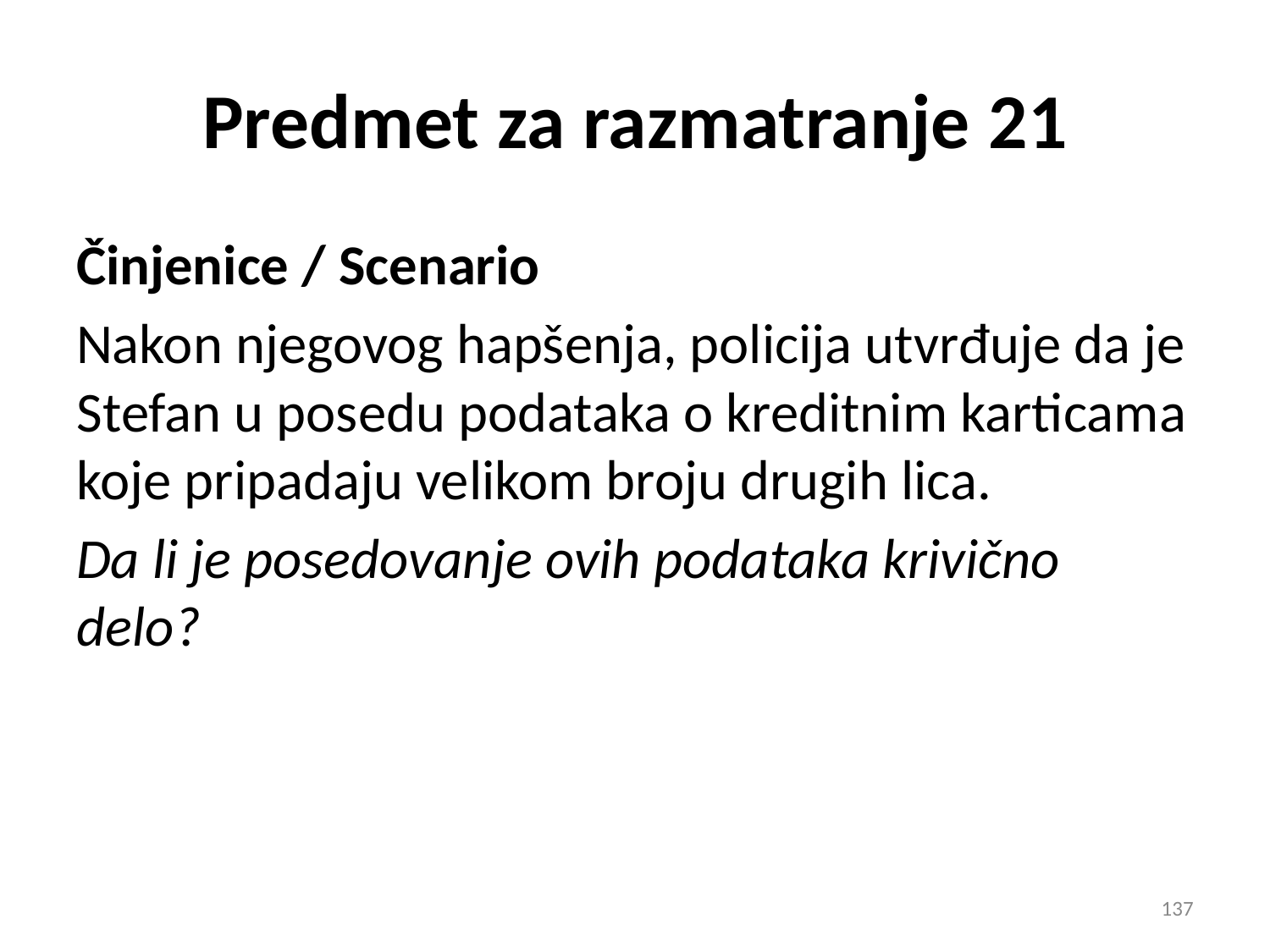

Predmet za razmatranje 21
Činjenice / Scenario
Nakon njegovog hapšenja, policija utvrđuje da je Stefan u posedu podataka o kreditnim karticama koje pripadaju velikom broju drugih lica.
Da li je posedovanje ovih podataka krivično delo?

137